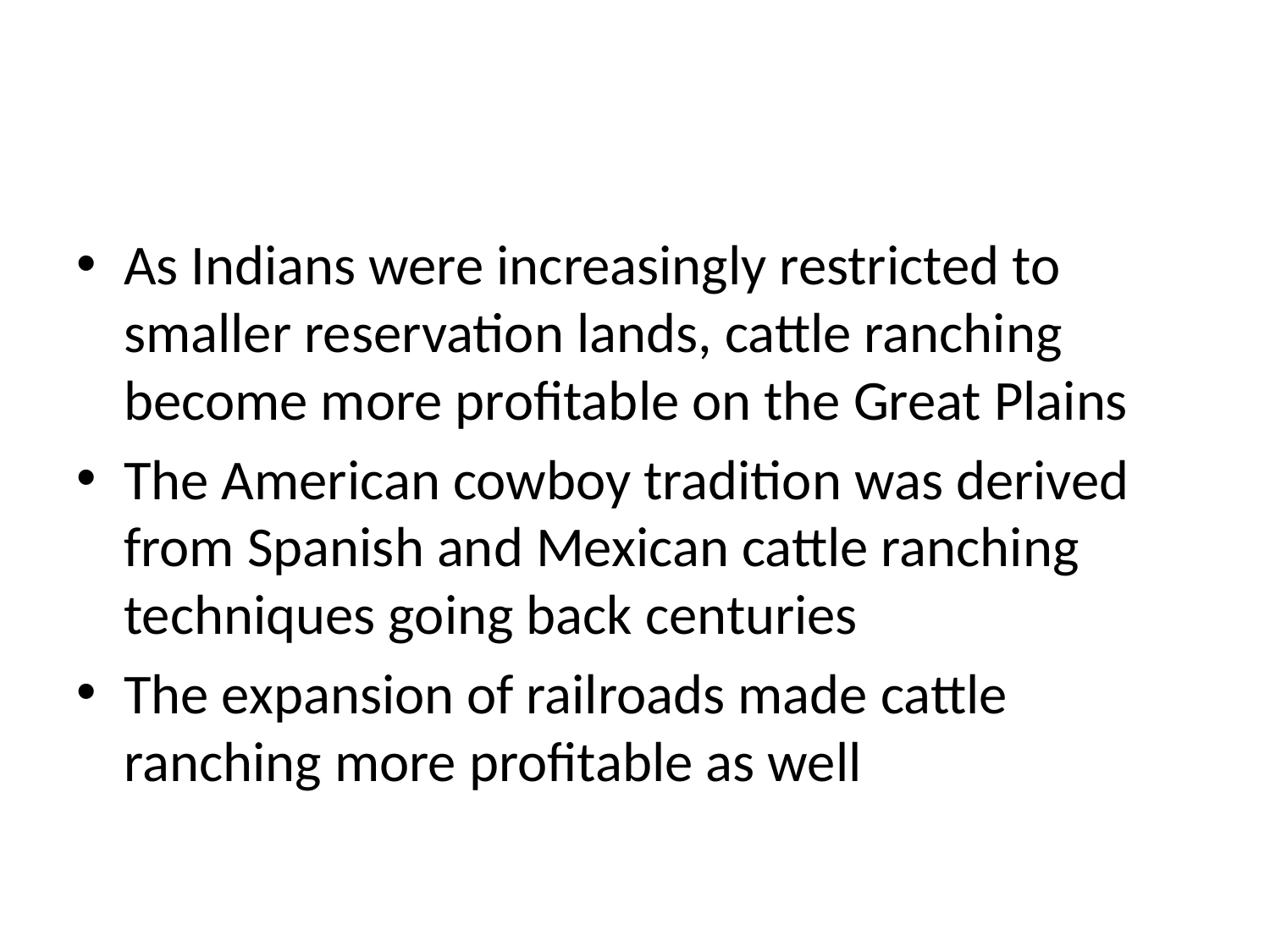

#
As Indians were increasingly restricted to smaller reservation lands, cattle ranching become more profitable on the Great Plains
The American cowboy tradition was derived from Spanish and Mexican cattle ranching techniques going back centuries
The expansion of railroads made cattle ranching more profitable as well